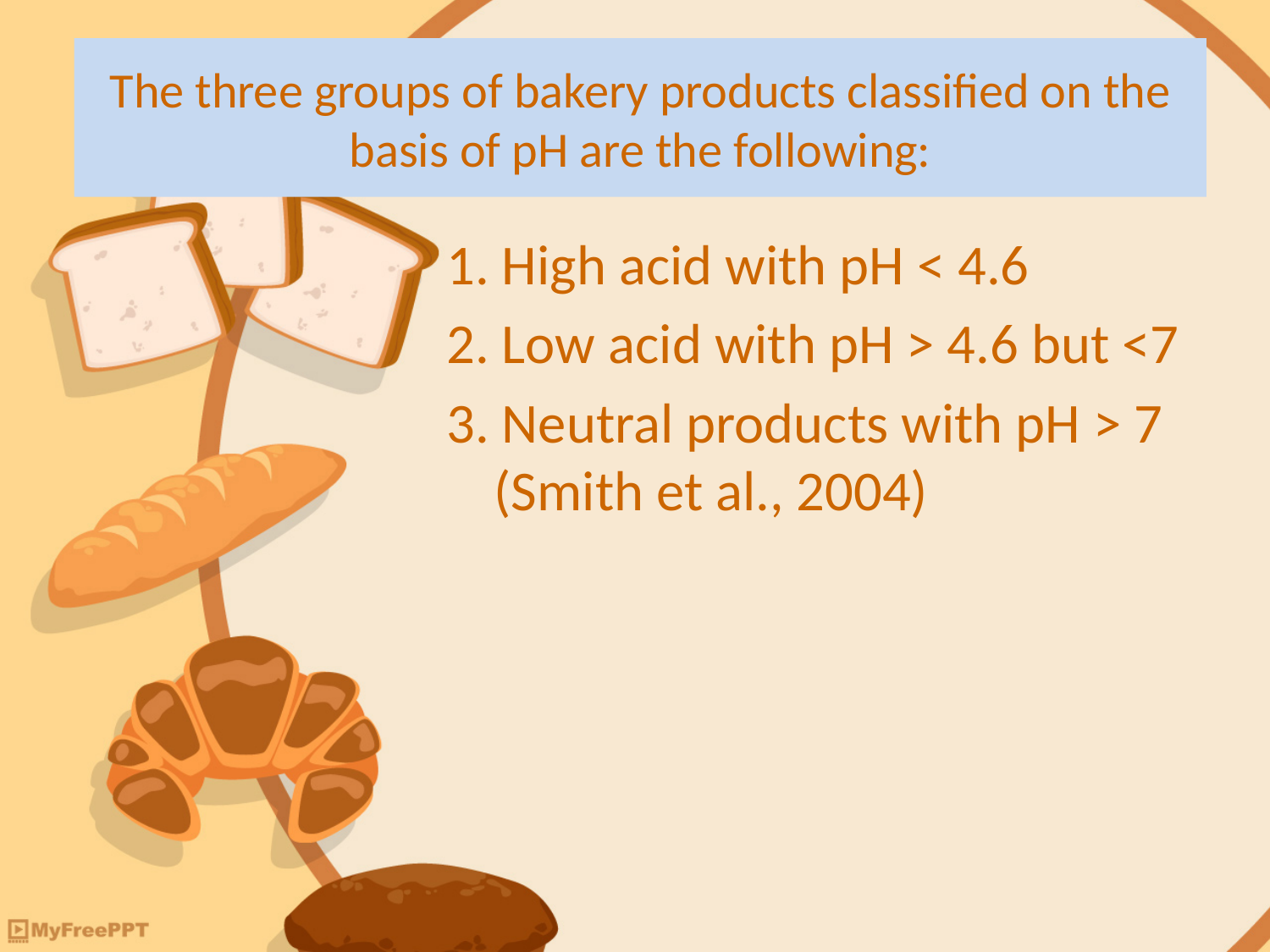

# The three groups of bakery products classified on the basis of pH are the following:
1. High acid with pH < 4.6
2. Low acid with pH > 4.6 but <7
3. Neutral products with pH > 7 (Smith et al., 2004)